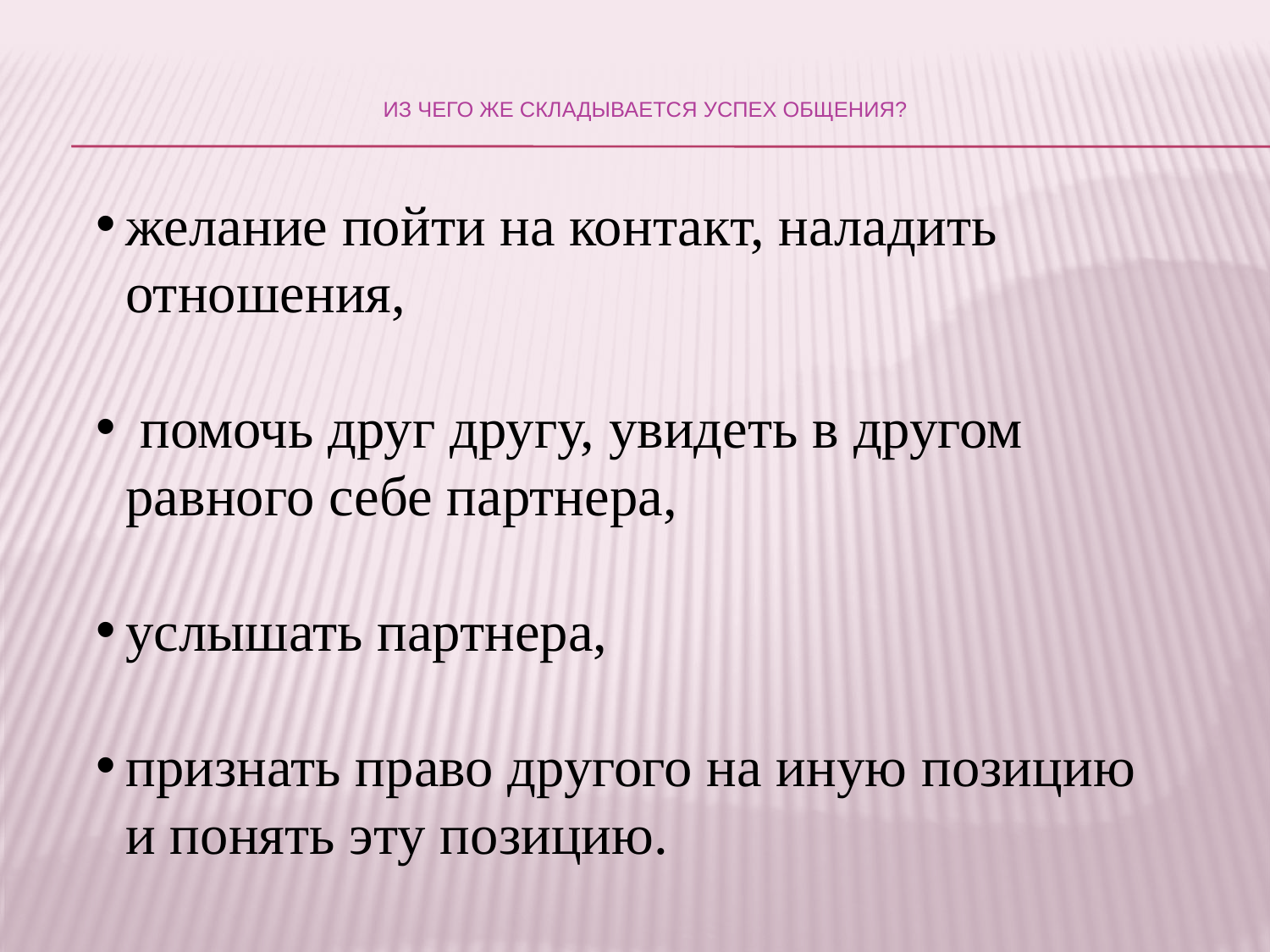

# Из чего же складывается успех общения?
желание пойти на контакт, наладить отношения,

 помочь друг другу, увидеть в другом равного себе партнера,

услышать партнера,

признать право другого на иную позицию и понять эту позицию.